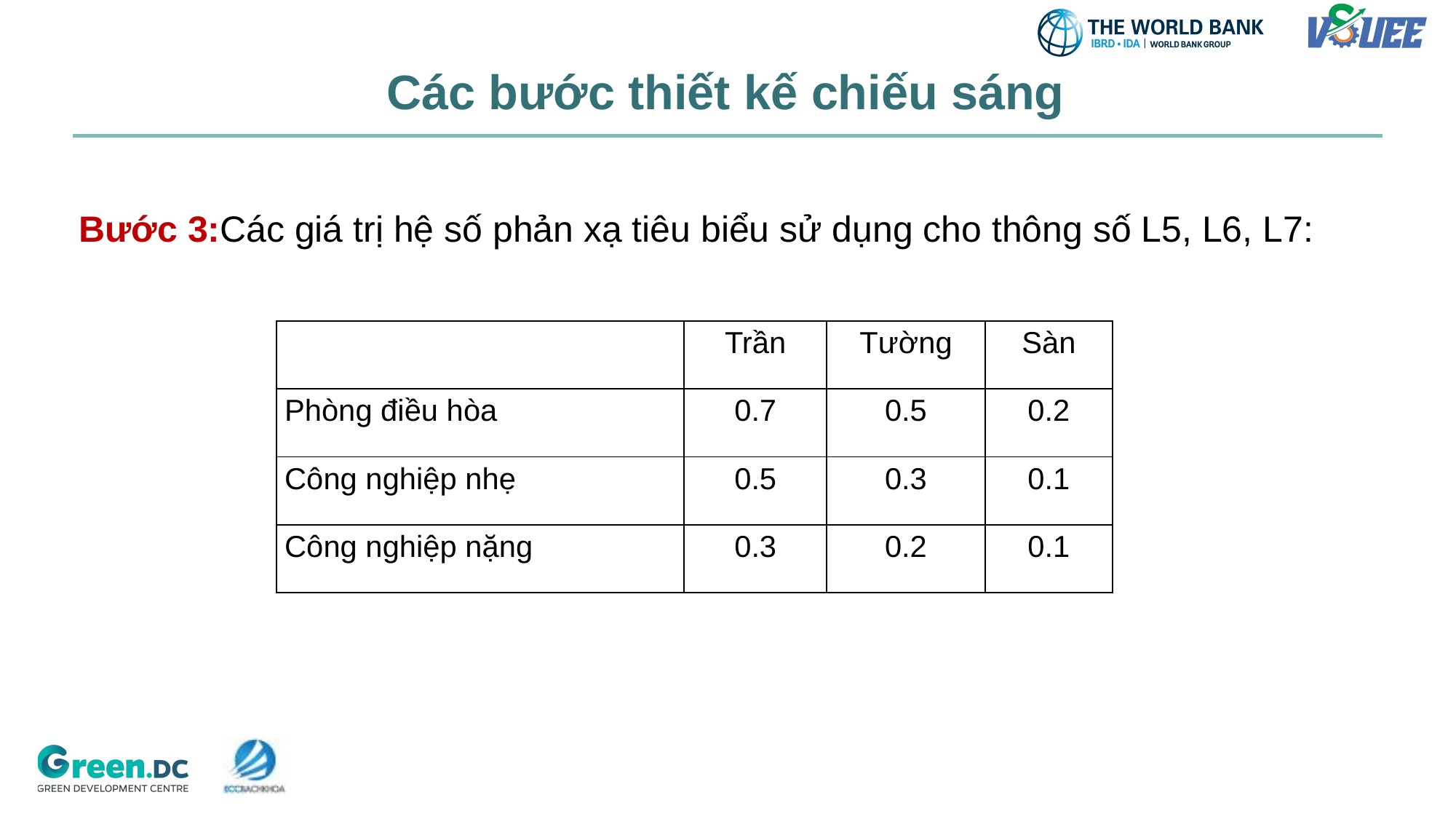

# Các bước thiết kế chiếu sáng
Bước 3:Các giá trị hệ số phản xạ tiêu biểu sử dụng cho thông số L5, L6, L7:

|  | Trần | Tường | Sàn |
| --- | --- | --- | --- |
| Phòng điều hòa | 0.7 | 0.5 | 0.2 |
| Công nghiệp nhẹ | 0.5 | 0.3 | 0.1 |
| Công nghiệp nặng | 0.3 | 0.2 | 0.1 |